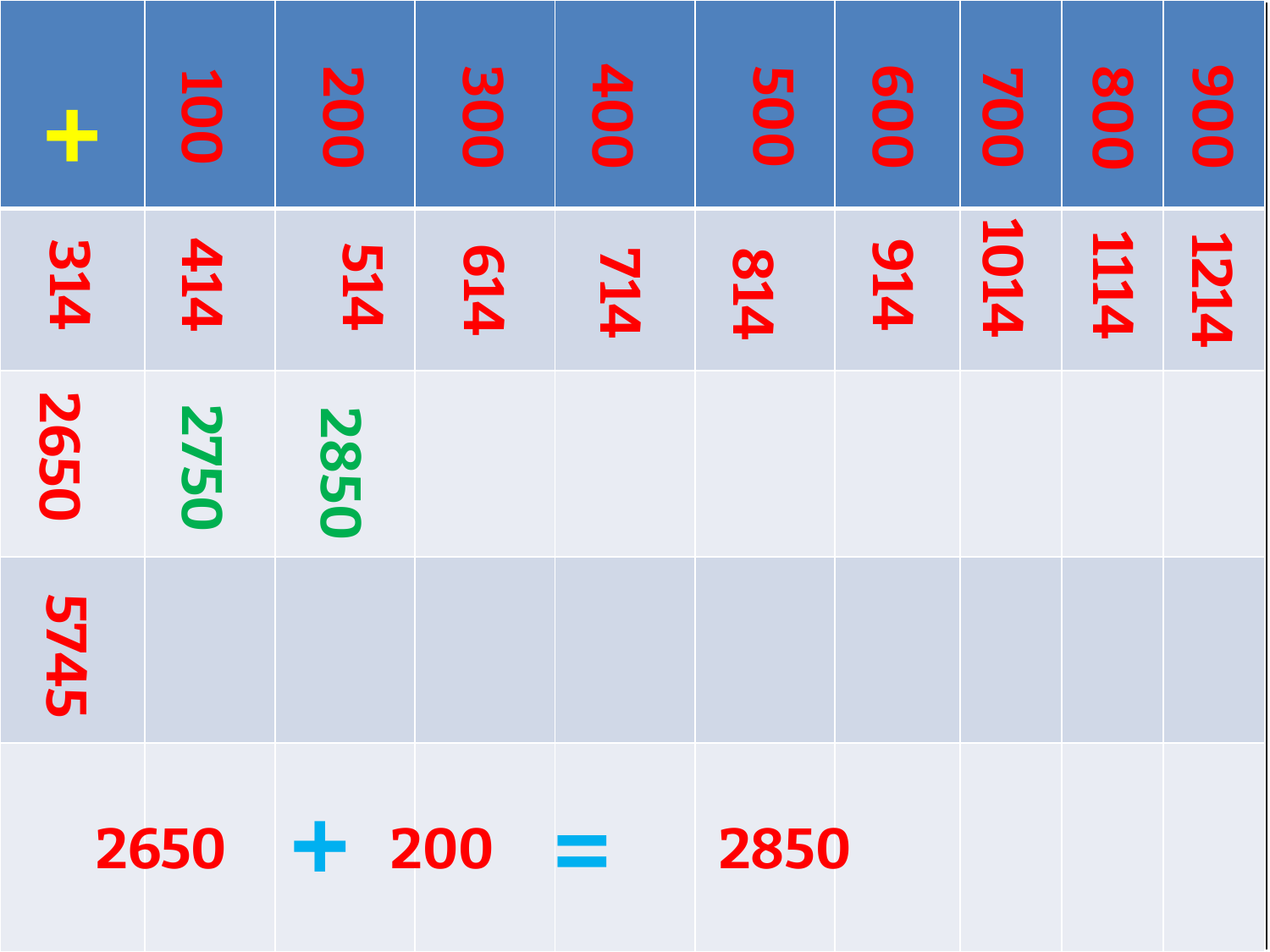

|  |  |  |  |  |  |  |  |  |  |
| --- | --- | --- | --- | --- | --- | --- | --- | --- | --- |
|  |  |  |  |  |  |  |  |  |  |
|  |  |  |  |  |  |  |  |  |  |
|  |  |  |  |  |  |  |  |  |  |
|  |  |  |  |  |  |  |  |  |  |
+
400
500
600
900
100
200
300
700
800
1014
314
414
914
1114
514
614
1214
714
814
#
2650
2750
2850
5745
=
+
2650
2850
200